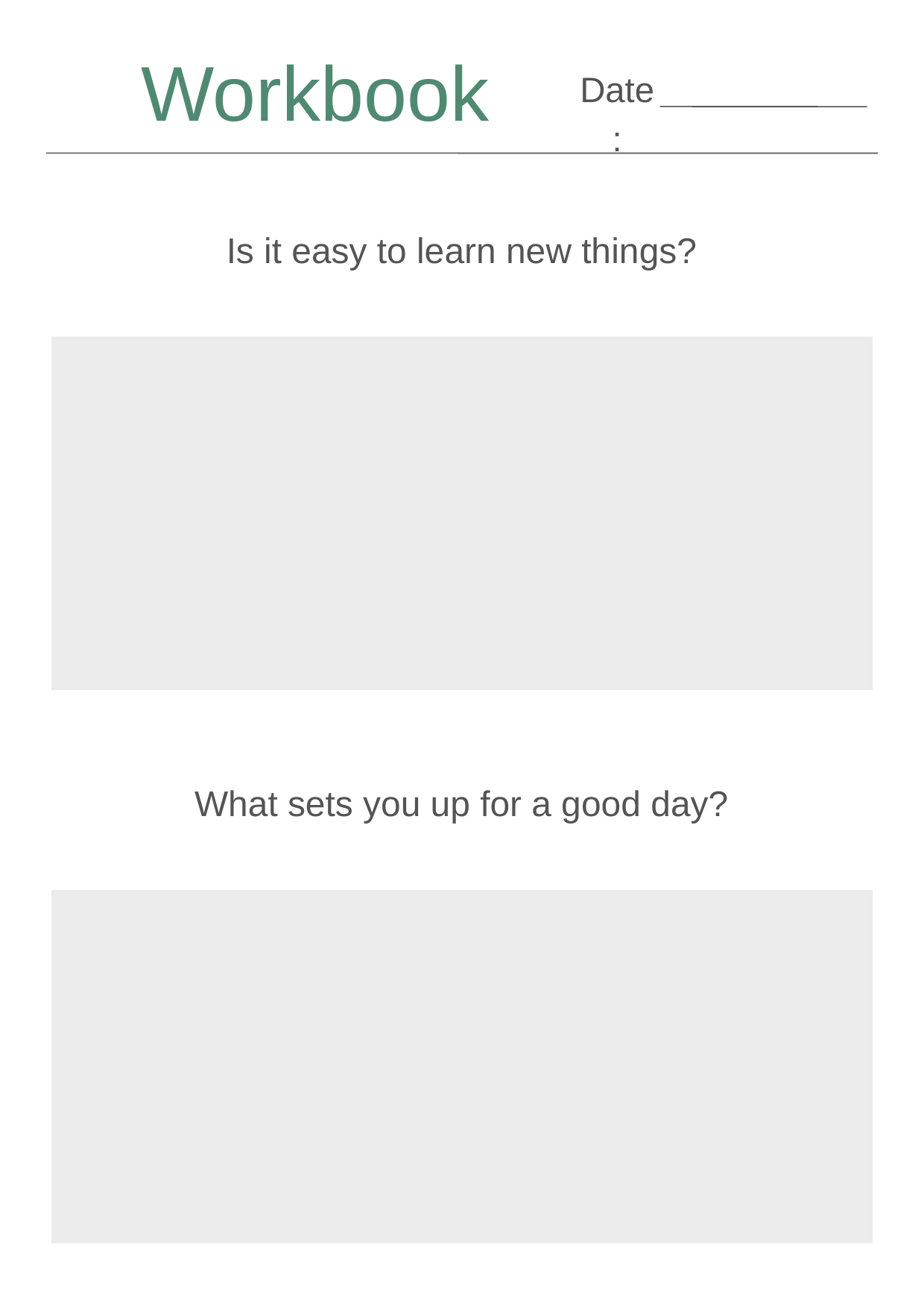

Workbook
Date:

Is it easy to learn new things?

What sets you up for a good day?